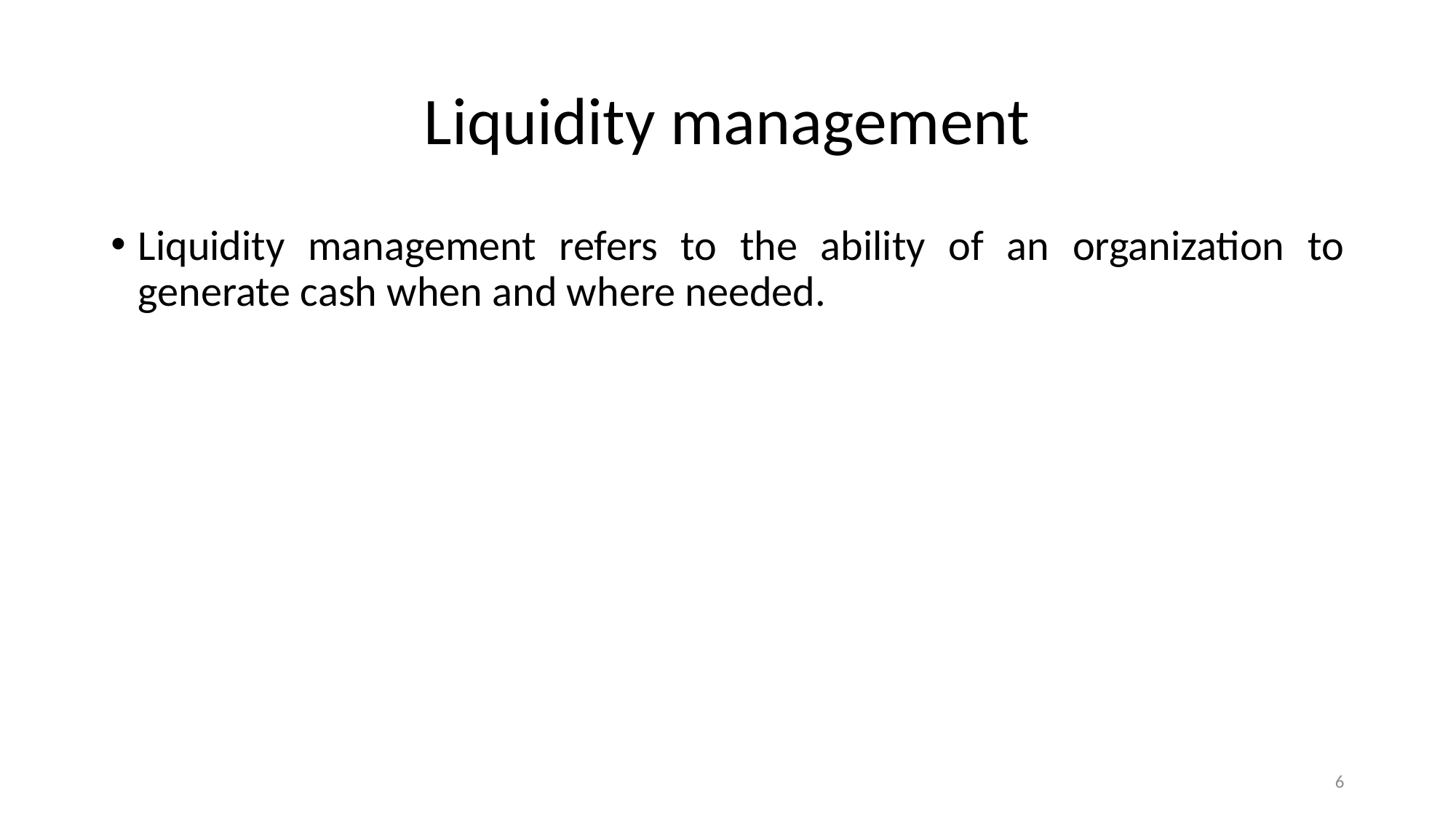

# Liquidity management
Liquidity management refers to the ability of an organization to generate cash when and where needed.
6